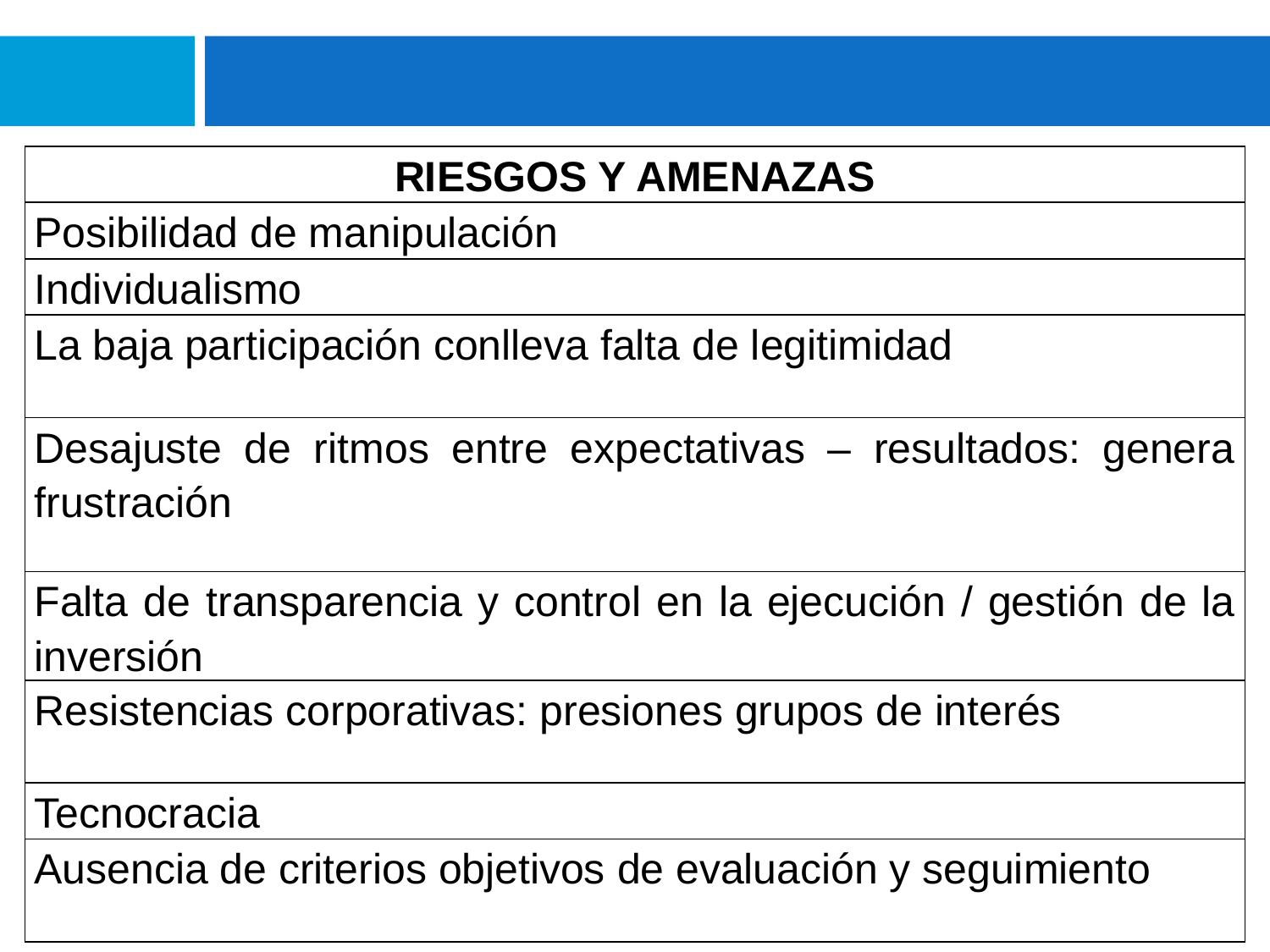

| RIESGOS Y AMENAZAS |
| --- |
| Posibilidad de manipulación |
| Individualismo |
| La baja participación conlleva falta de legitimidad |
| Desajuste de ritmos entre expectativas – resultados: genera frustración |
| Falta de transparencia y control en la ejecución / gestión de la inversión |
| Resistencias corporativas: presiones grupos de interés |
| Tecnocracia |
| Ausencia de criterios objetivos de evaluación y seguimiento |